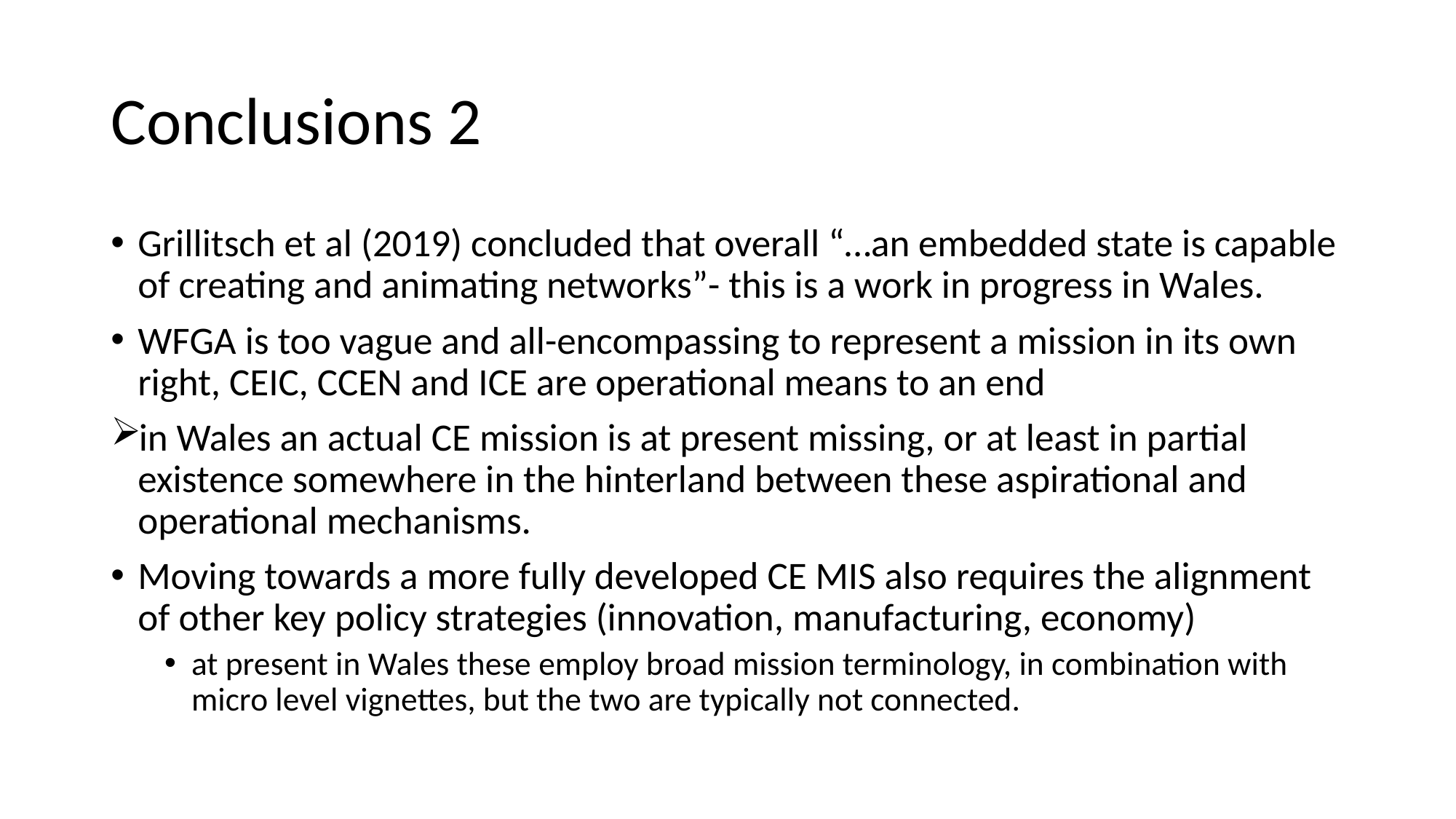

# Conclusions 2
Grillitsch et al (2019) concluded that overall “…an embedded state is capable of creating and animating networks”- this is a work in progress in Wales.
WFGA is too vague and all-encompassing to represent a mission in its own right, CEIC, CCEN and ICE are operational means to an end
in Wales an actual CE mission is at present missing, or at least in partial existence somewhere in the hinterland between these aspirational and operational mechanisms.
Moving towards a more fully developed CE MIS also requires the alignment of other key policy strategies (innovation, manufacturing, economy)
at present in Wales these employ broad mission terminology, in combination with micro level vignettes, but the two are typically not connected.